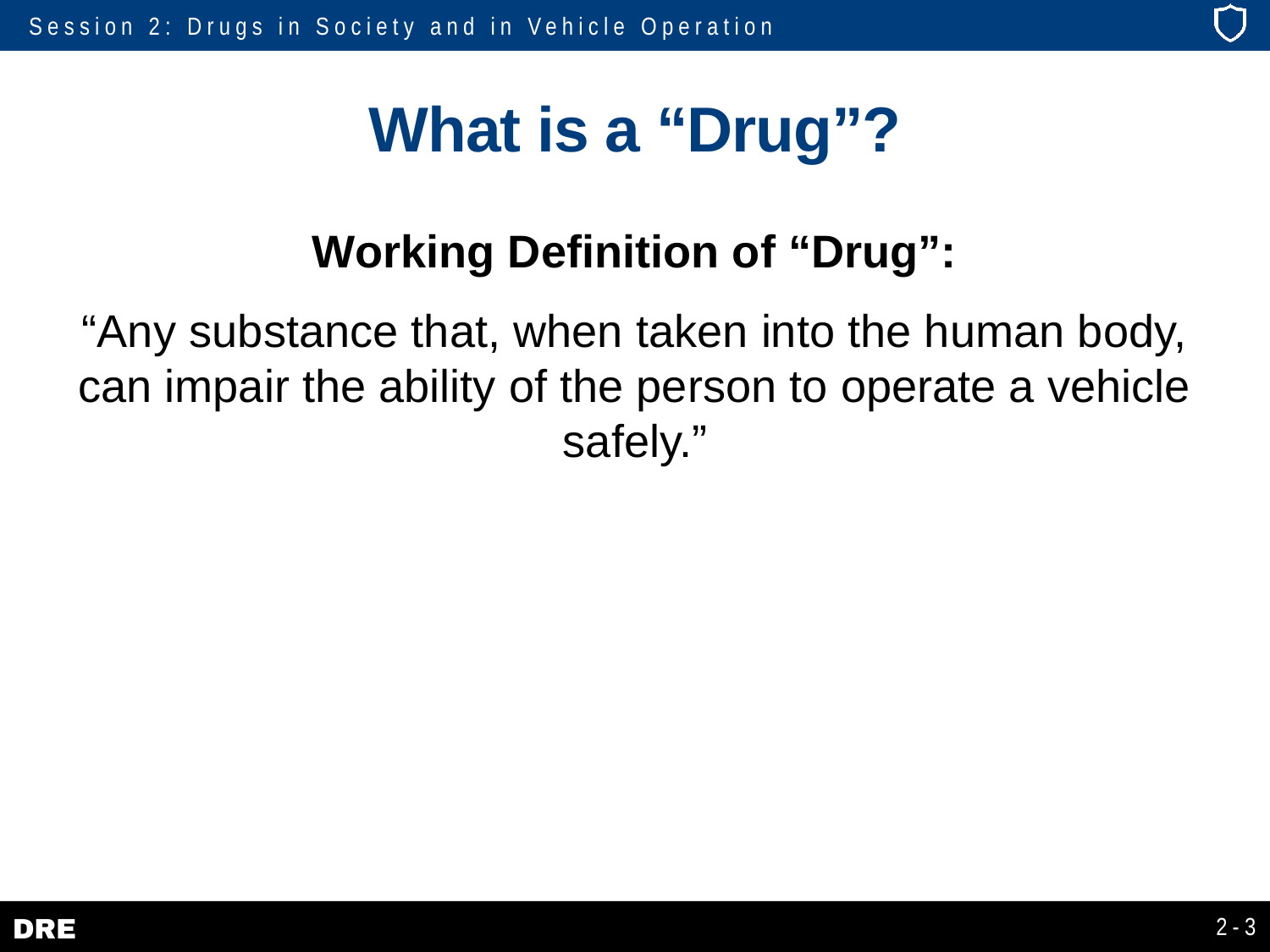

# What is a “Drug”?
Working Definition of “Drug”:
“Any substance that, when taken into the human body, can impair the ability of the person to operate a vehicle safely.”

2-3